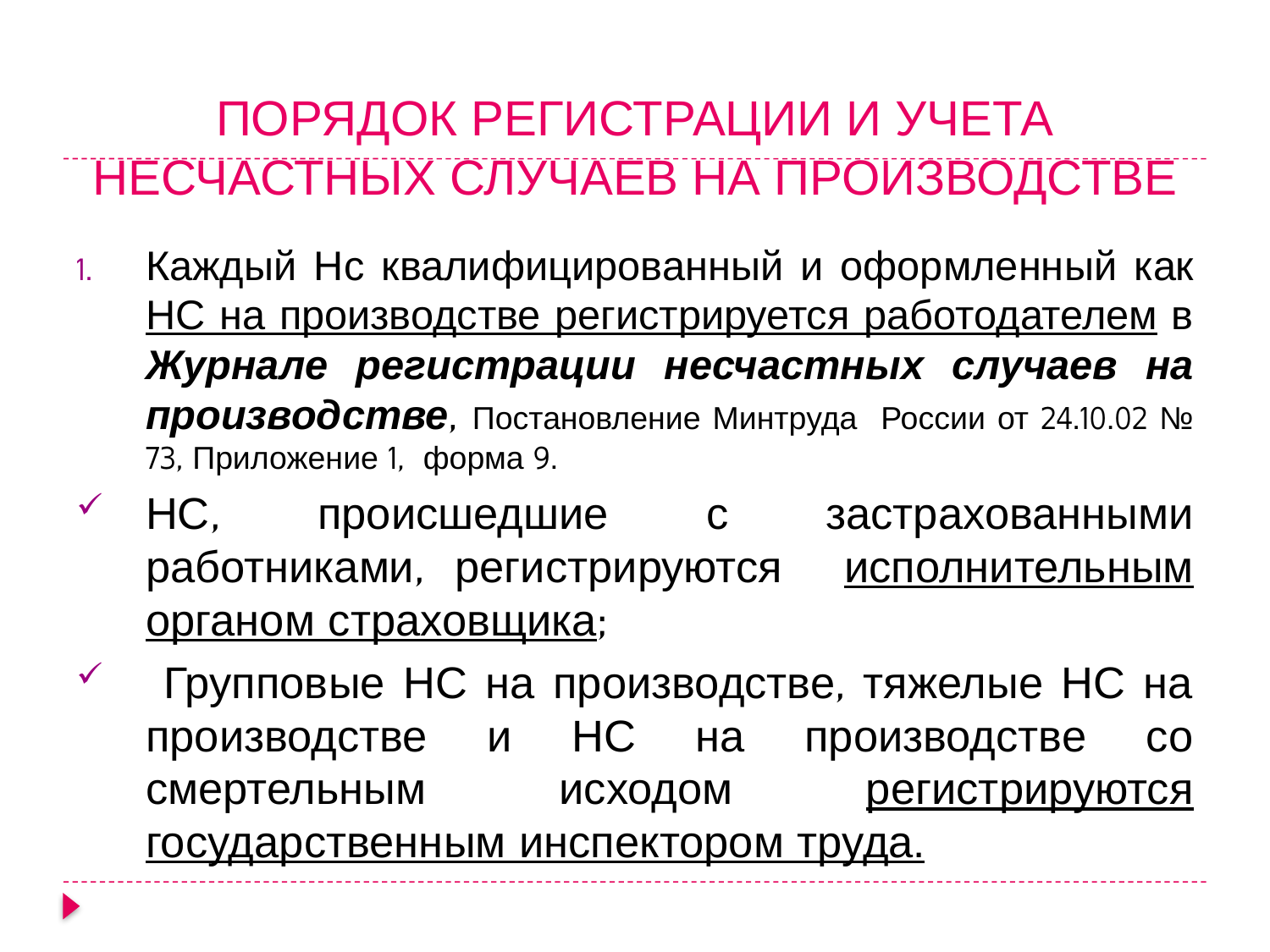

# ПОРЯДОК РЕГИСТРАЦИИ И УЧЕТА НЕСЧАСТНЫХ СЛУЧАЕВ НА ПРОИЗВОДСТВЕ
Каждый Нс квалифицированный и оформленный как НС на производстве регистрируется работодателем в Журнале регистрации несчастных случаев на производстве, Постановление Минтруда  России от 24.10.02 № 73, Приложение 1,  форма 9.
НС, происшедшие с застрахованными работниками, регистрируются  исполнительным органом страховщика;
 Групповые НС на производстве, тяжелые НС на производстве и НС на производстве со смертельным исходом регистрируются государственным инспектором труда.